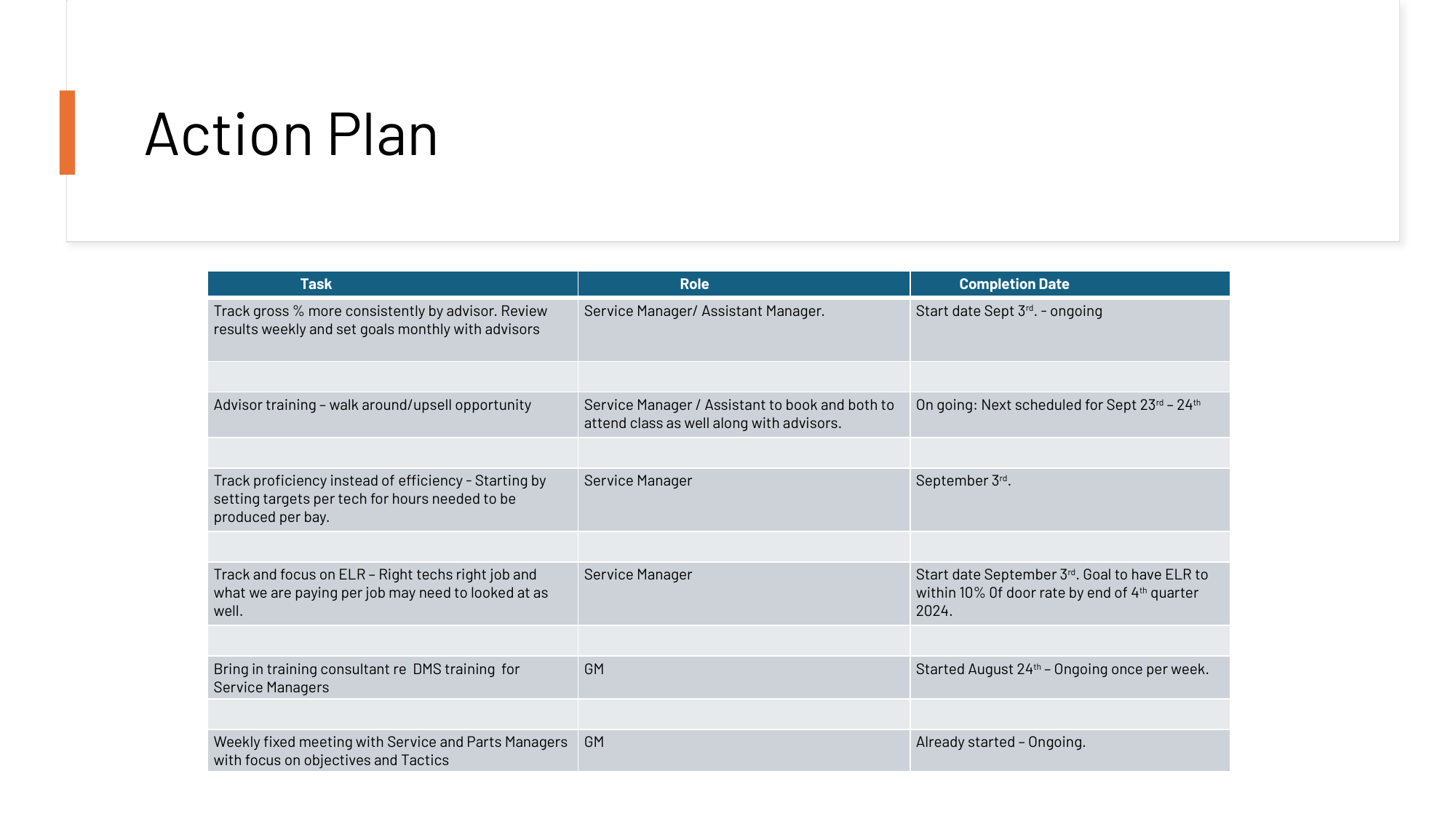

# Action Plan

| Task | Role | Completion Date |
| --- | --- | --- |
| Track gross % more consistently by advisor. Review results weekly and set goals monthly with advisors | Service Manager/ Assistant Manager. | Start date Sept 3rd. - ongoing |
|  |  |  |
| Advisor training – walk around/upsell opportunity | Service Manager / Assistant to book and both to attend class as well along with advisors. | On going: Next scheduled for Sept 23rd – 24th |
|  |  |  |
| Track proficiency instead of efficiency - Starting by setting targets per tech for hours needed to be produced per bay. | Service Manager | September 3rd. |
|  |  |  |
| Track and focus on ELR – Right techs right job and what we are paying per job may need to looked at as well. | Service Manager | Start date September 3rd. Goal to have ELR to within 10% 0f door rate by end of 4th quarter 2024. |
|  |  |  |
| Bring in training consultant re DMS training for Service Managers | GM | Started August 24th – Ongoing once per week. |
|  |  |  |
| Weekly fixed meeting with Service and Parts Managers with focus on objectives and Tactics | GM | Already started – Ongoing. |